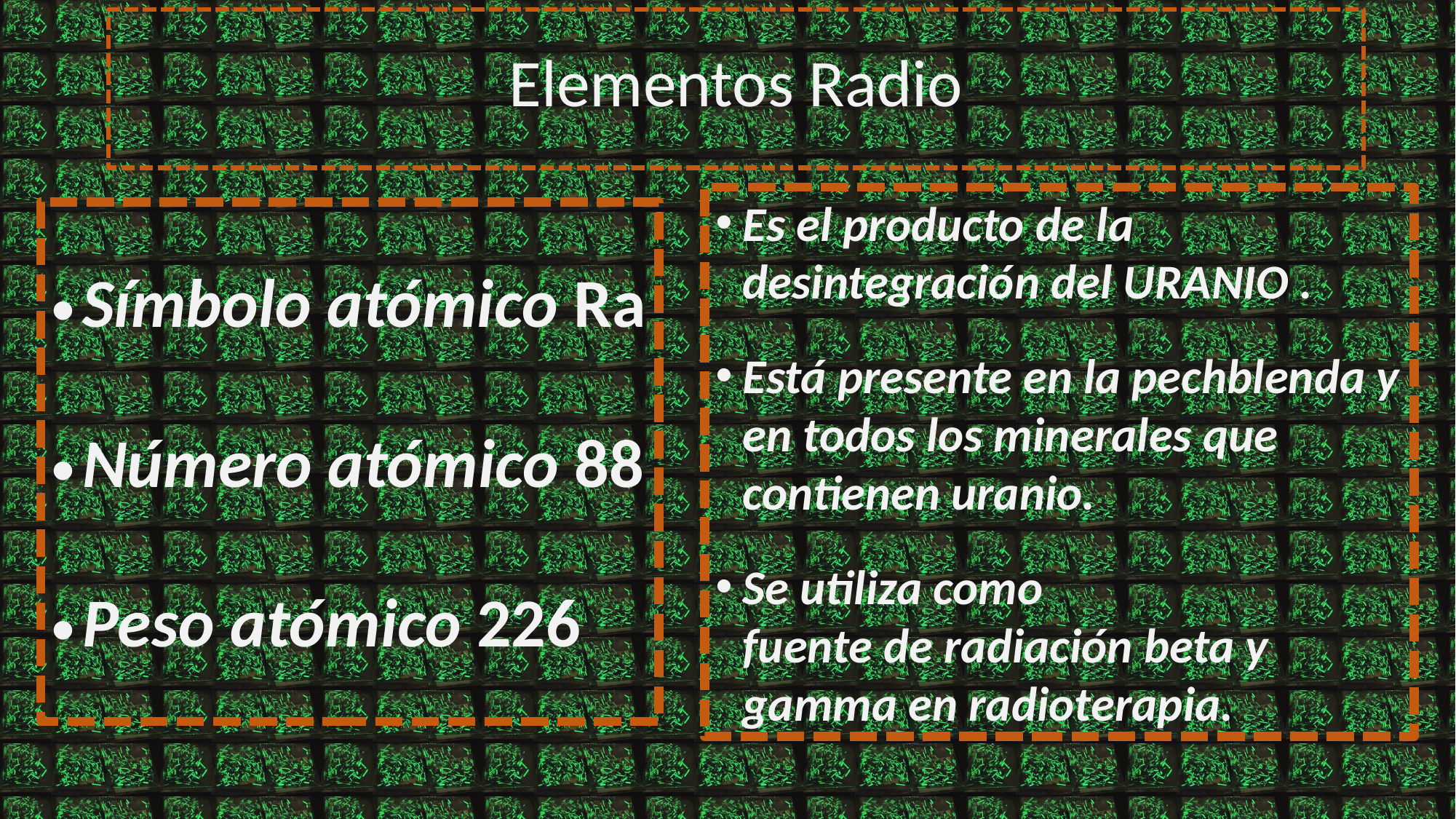

# Elementos Radio
Es el producto de la desintegración del URANIO .
Está presente en la pechblenda y en todos los minerales que contienen uranio.
Se utiliza como fuente de radiación beta y gamma en radioterapia.
Símbolo atómico Ra
Número atómico 88
Peso atómico 226